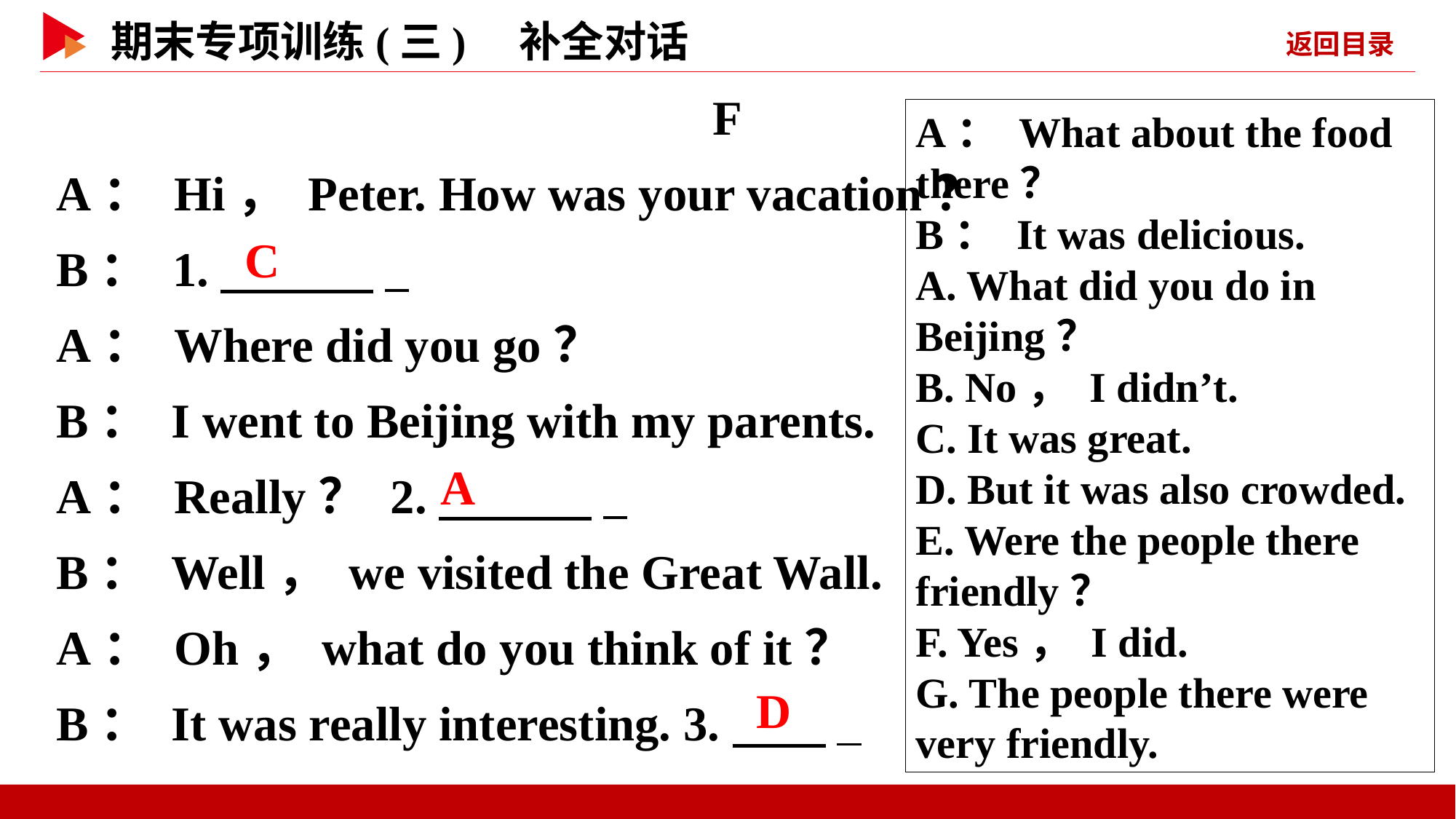

F
A： Hi， Peter. How was your vacation？
B： 1.　  　   _
A： Where did you go？
B： I went to Beijing with my parents.
A： Really？ 2.　  　   _
B： Well， we visited the Great Wall.
A： Oh， what do you think of it？
B： It was really interesting. 3.　    _
A： What about the food there？
B： It was delicious.
A. What did you do in Beijing？
B. No， I didn’t.
C. It was great.
D. But it was also crowded.
E. Were the people there friendly？
F. Yes， I did.
G. The people there were very friendly.
　C
　A
　D